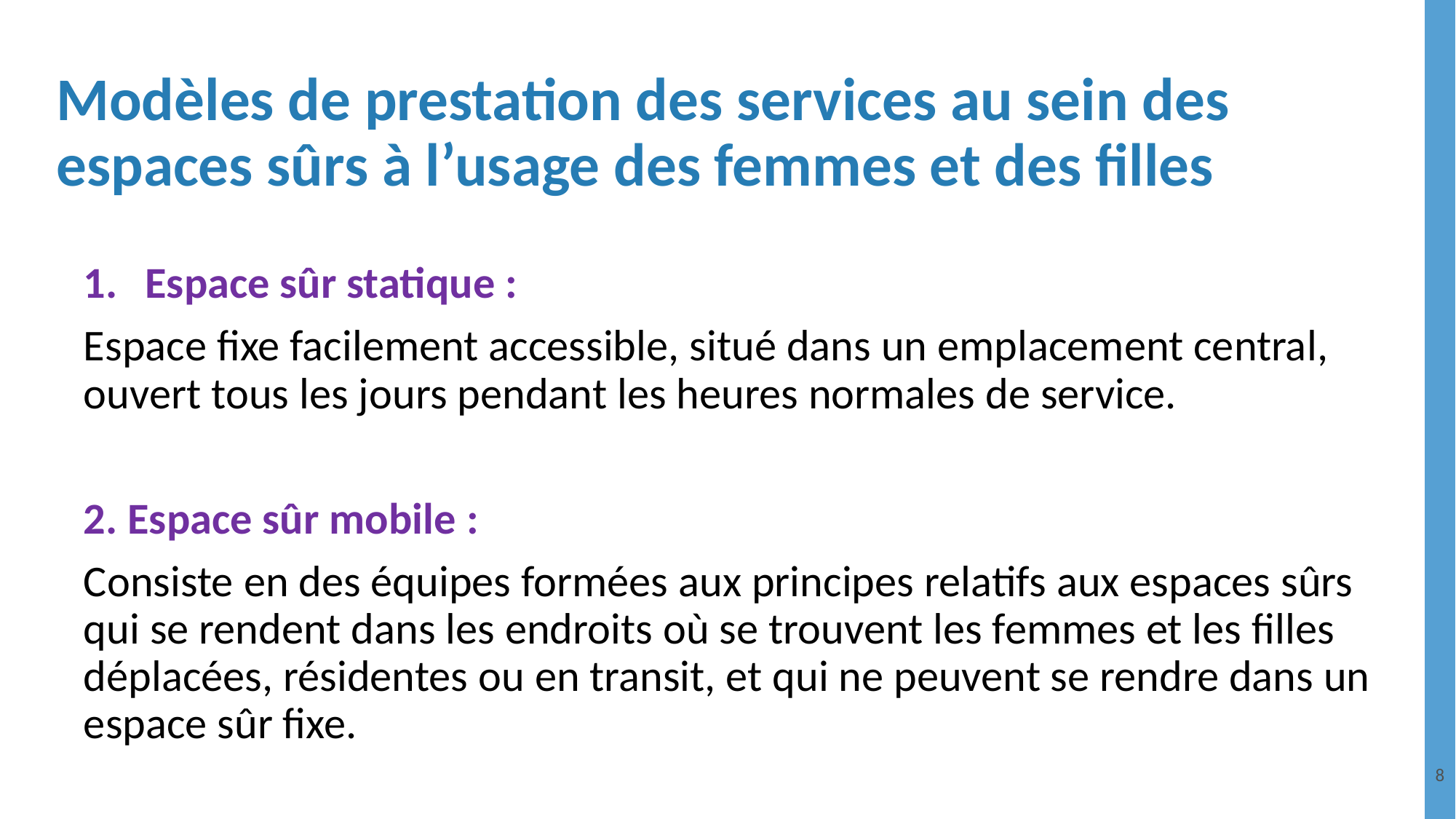

# Modèles de prestation des services au sein des espaces sûrs à l’usage des femmes et des filles
Espace sûr statique :
Espace fixe facilement accessible, situé dans un emplacement central, ouvert tous les jours pendant les heures normales de service.

2. Espace sûr mobile :
Consiste en des équipes formées aux principes relatifs aux espaces sûrs qui se rendent dans les endroits où se trouvent les femmes et les filles déplacées, résidentes ou en transit, et qui ne peuvent se rendre dans un espace sûr fixe.

8